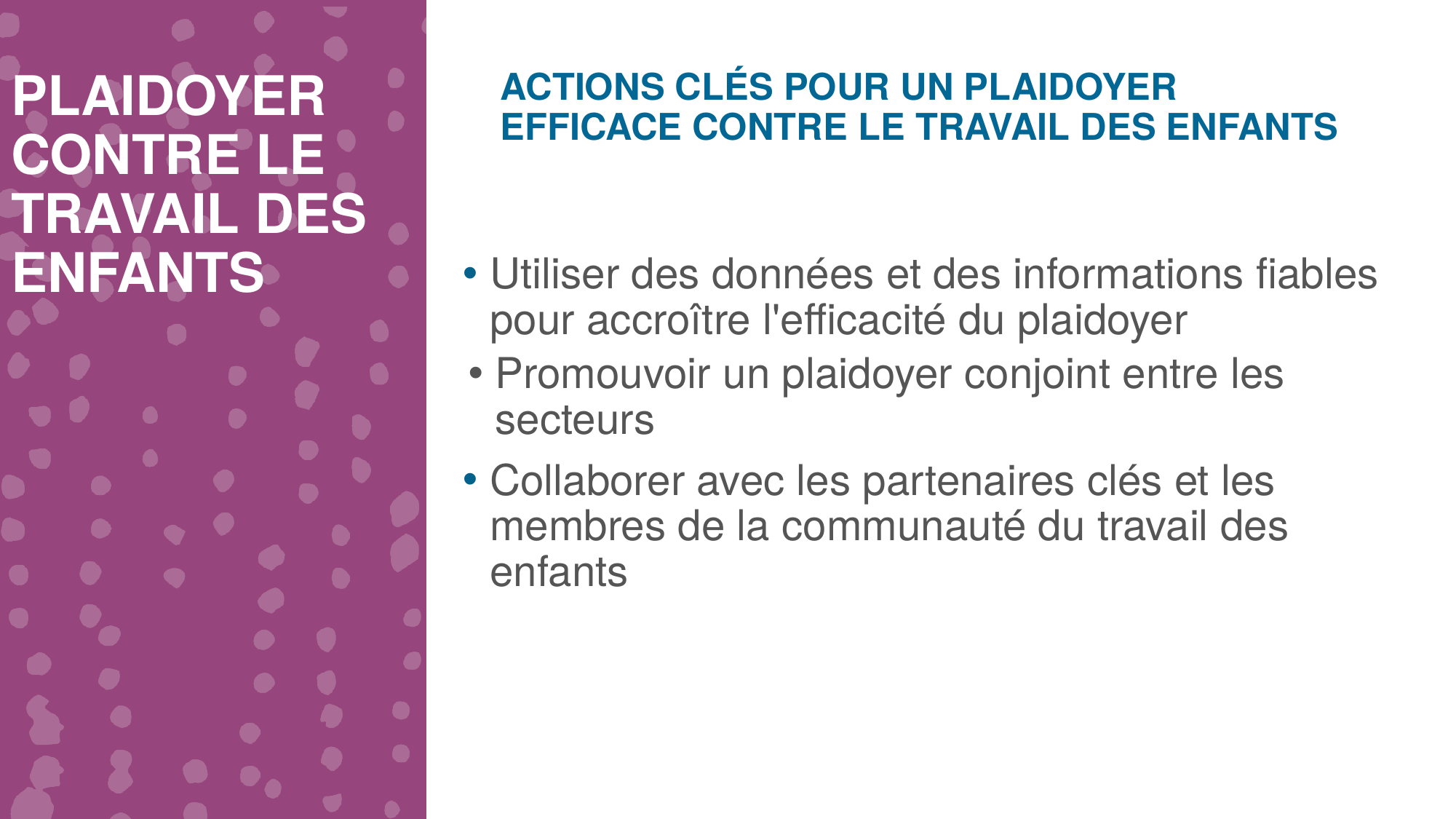

PLAIDOYER CONTRE LE TRAVAIL DES ENFANTS
ACTIONS CLÉS POUR UN PLAIDOYER EFFICACE CONTRE LE TRAVAIL DES ENFANTS
Utiliser des données et des informations fiables pour accroître l'efficacité du plaidoyer
Promouvoir un plaidoyer conjoint entre les secteurs
Collaborer avec les partenaires clés et les membres de la communauté du travail des enfants